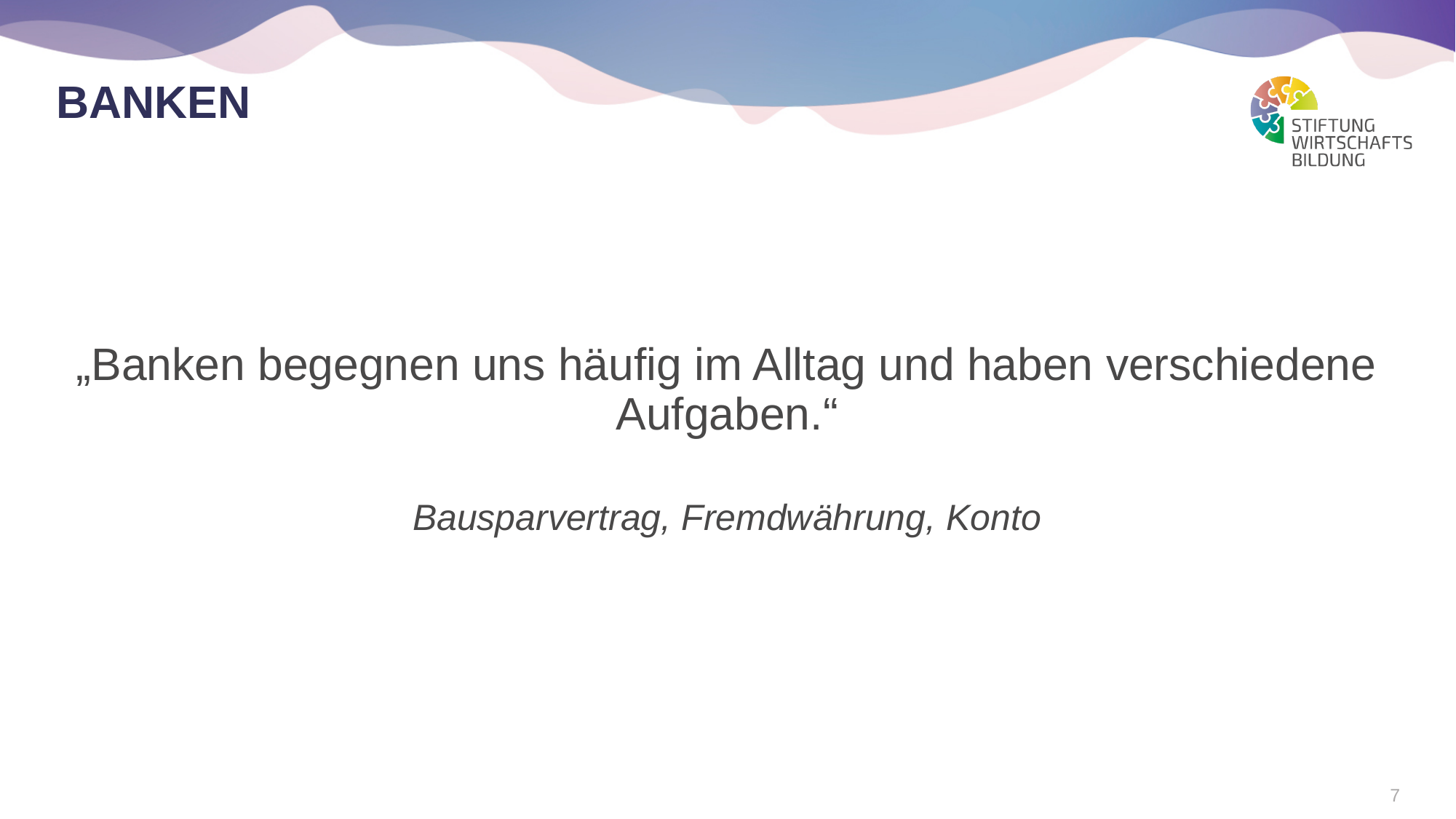

# Banken

„Banken begegnen uns häufig im Alltag und haben verschiedene Aufgaben.“

Bausparvertrag, Fremdwährung, Konto
7